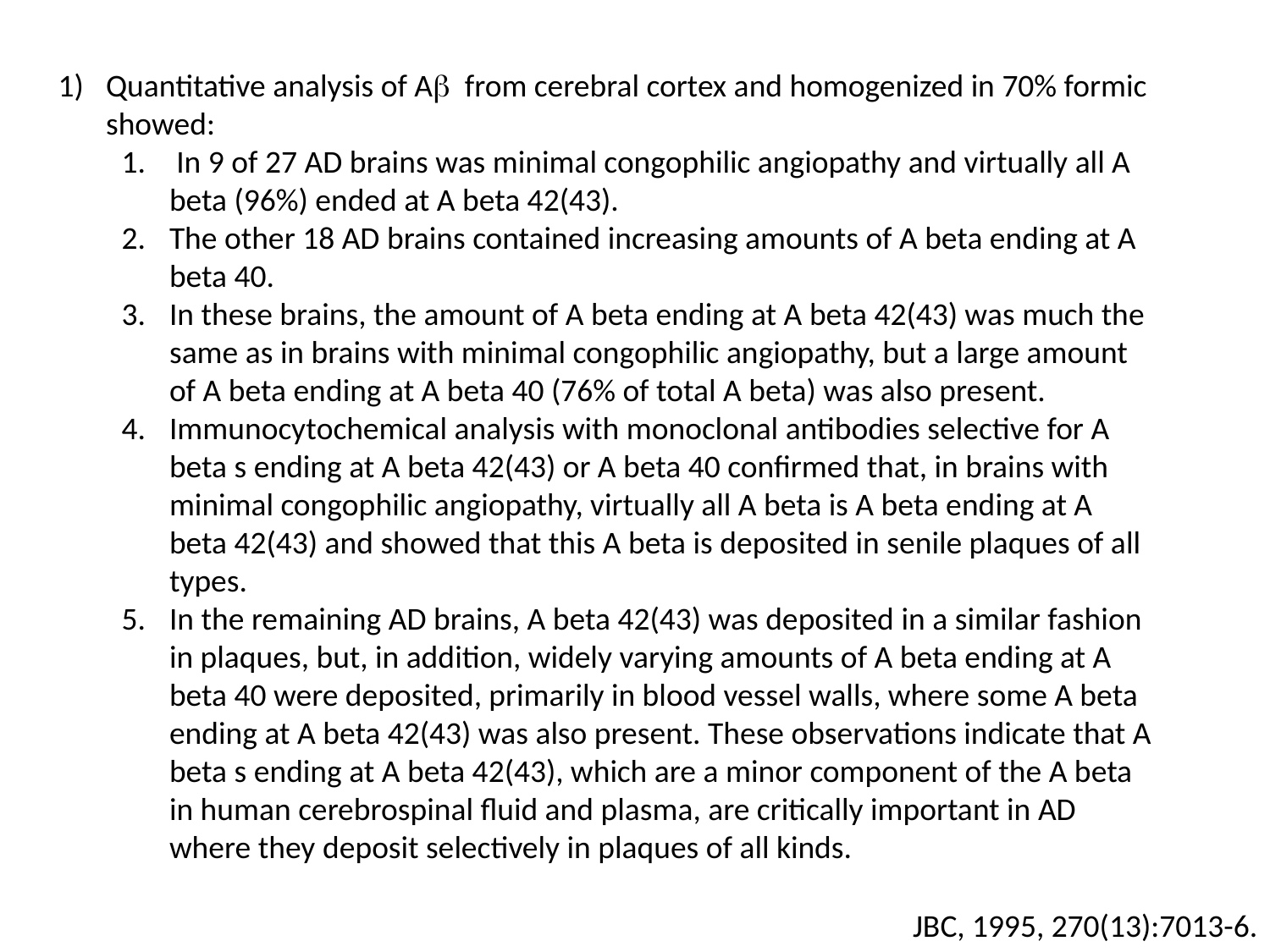

Quantitative analysis of Aβ  from cerebral cortex and homogenized in 70% formic showed:
 In 9 of 27 AD brains was minimal congophilic angiopathy and virtually all A beta (96%) ended at A beta 42(43).
The other 18 AD brains contained increasing amounts of A beta ending at A beta 40.
In these brains, the amount of A beta ending at A beta 42(43) was much the same as in brains with minimal congophilic angiopathy, but a large amount of A beta ending at A beta 40 (76% of total A beta) was also present.
Immunocytochemical analysis with monoclonal antibodies selective for A beta s ending at A beta 42(43) or A beta 40 confirmed that, in brains with minimal congophilic angiopathy, virtually all A beta is A beta ending at A beta 42(43) and showed that this A beta is deposited in senile plaques of all types.
In the remaining AD brains, A beta 42(43) was deposited in a similar fashion in plaques, but, in addition, widely varying amounts of A beta ending at A beta 40 were deposited, primarily in blood vessel walls, where some A beta ending at A beta 42(43) was also present. These observations indicate that A beta s ending at A beta 42(43), which are a minor component of the A beta in human cerebrospinal fluid and plasma, are critically important in AD where they deposit selectively in plaques of all kinds.
JBC, 1995, 270(13):7013-6.